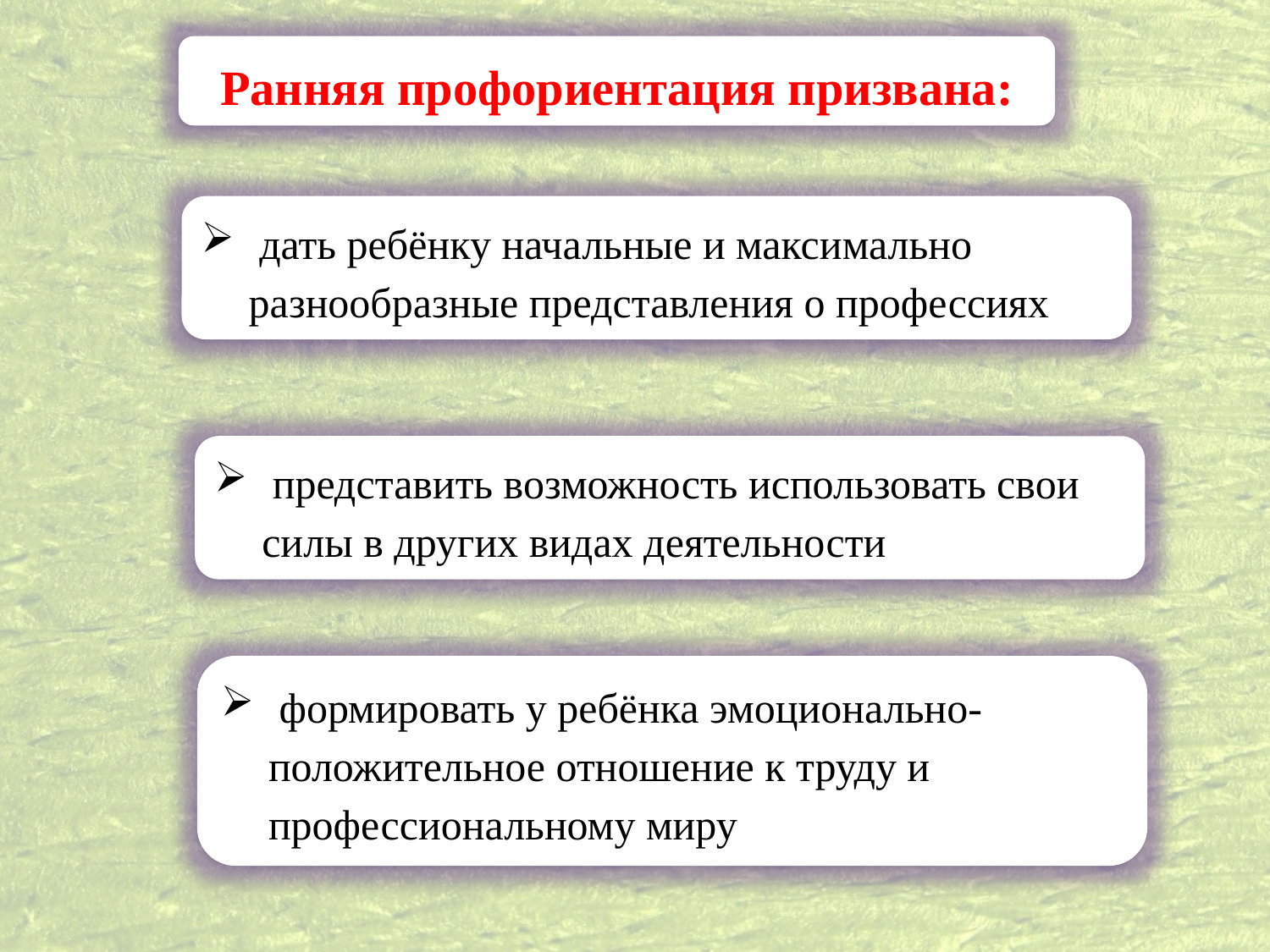

Ранняя профориентация призвана:
 дать ребёнку начальные и максимально разнообразные представления о профессиях
 представить возможность использовать свои силы в других видах деятельности
 формировать у ребёнка эмоционально-положительное отношение к труду и профессиональному миру